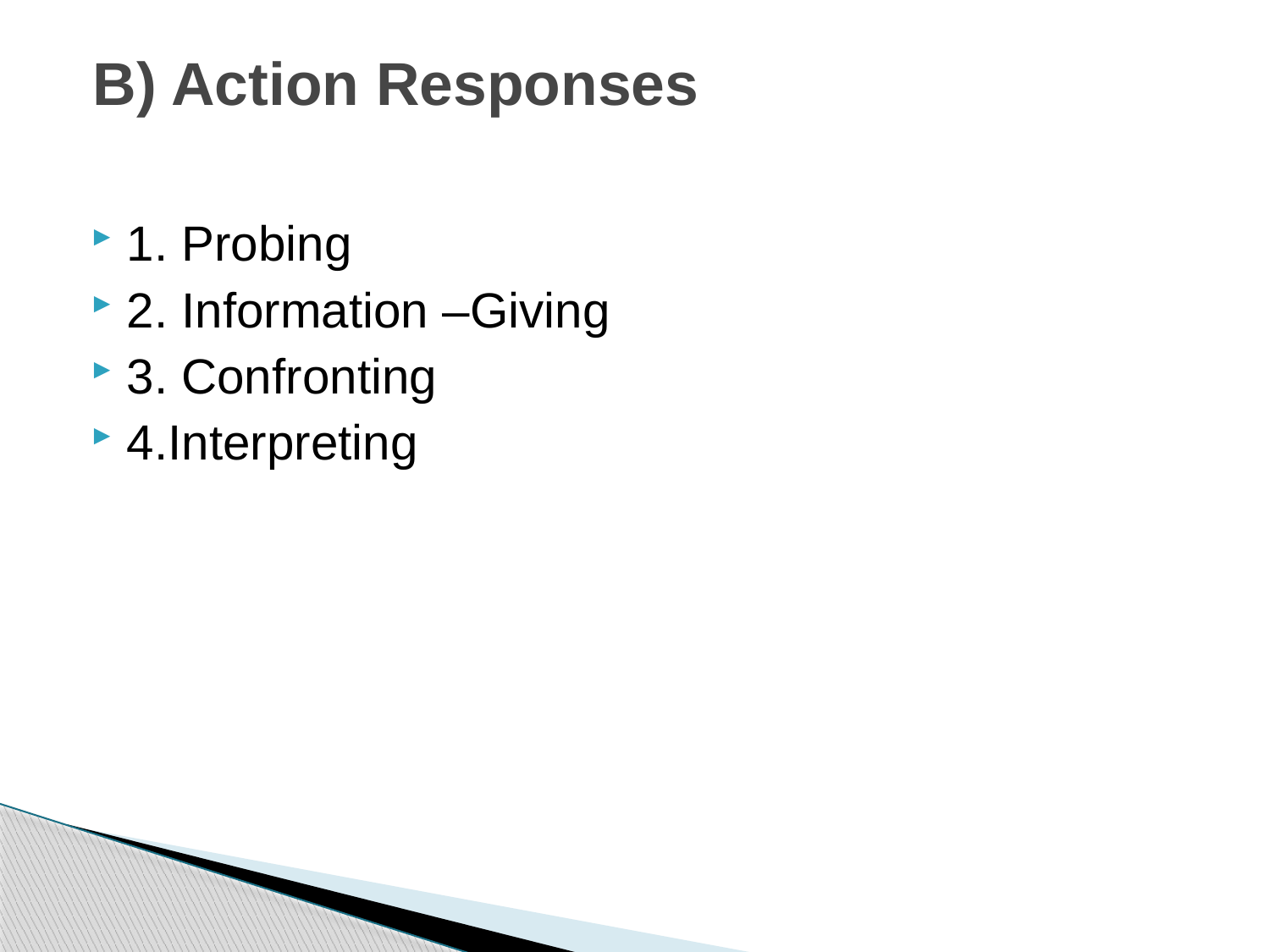

# B) Action Responses
1. Probing
2. Information –Giving
3. Confronting
4.Interpreting